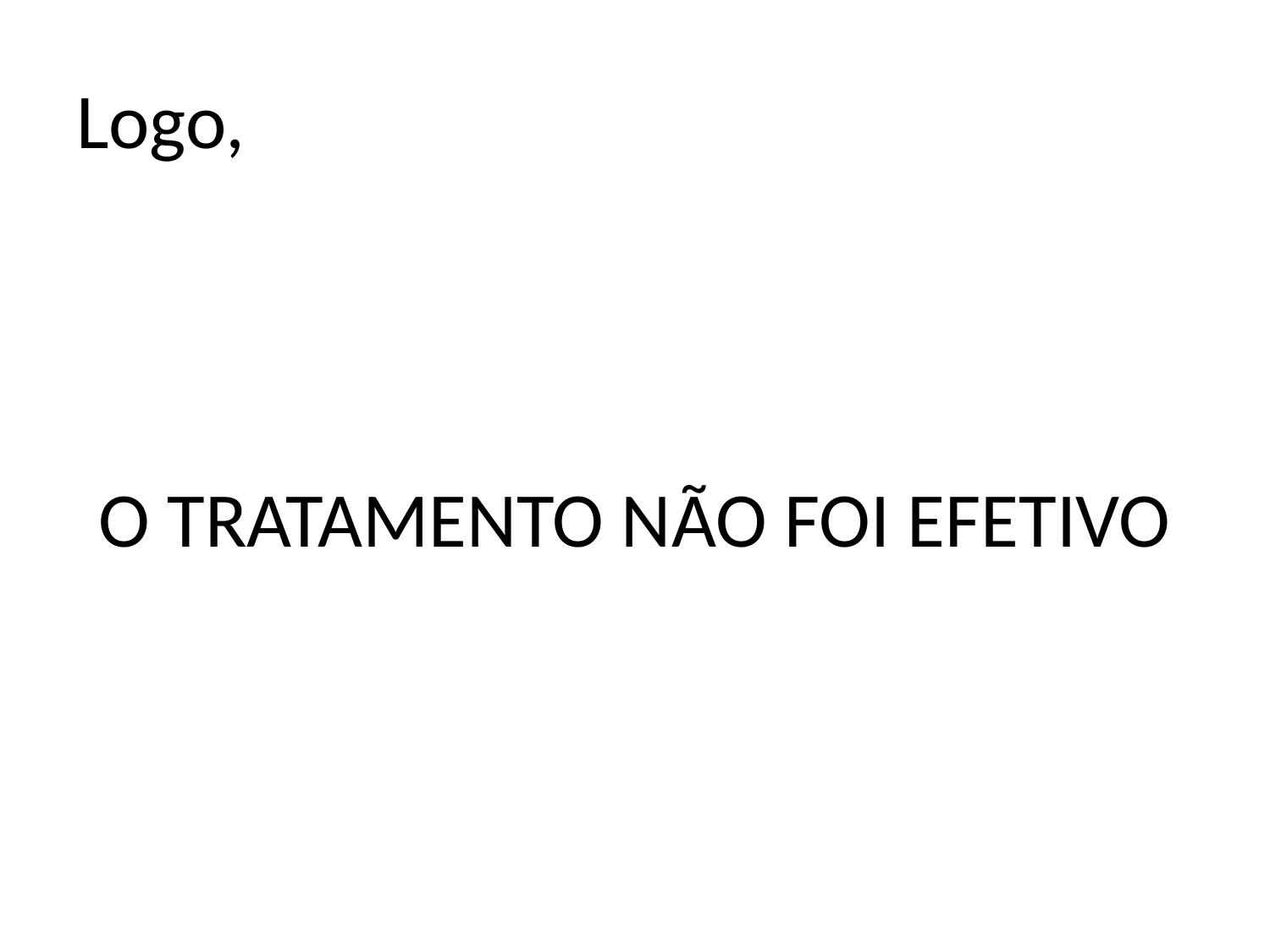

# Logo,

O TRATAMENTO NÃO FOI EFETIVO